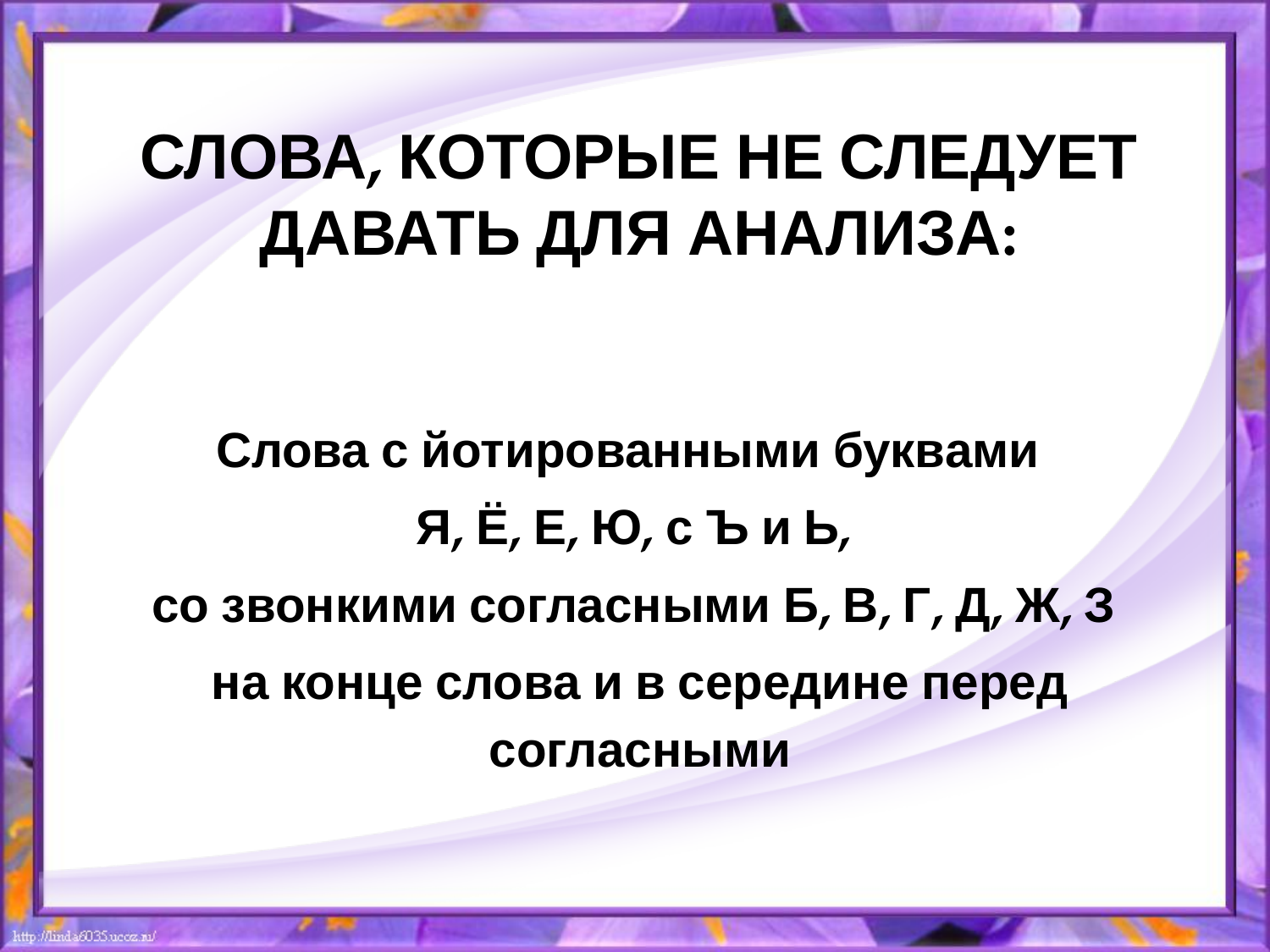

# Слова, которые не следует давать для анализа:
Слова с йотированными буквами
Я, Ё, Е, Ю, с Ъ и Ь,
со звонкими согласными Б, В, Г, Д, Ж, З
на конце слова и в середине перед согласными